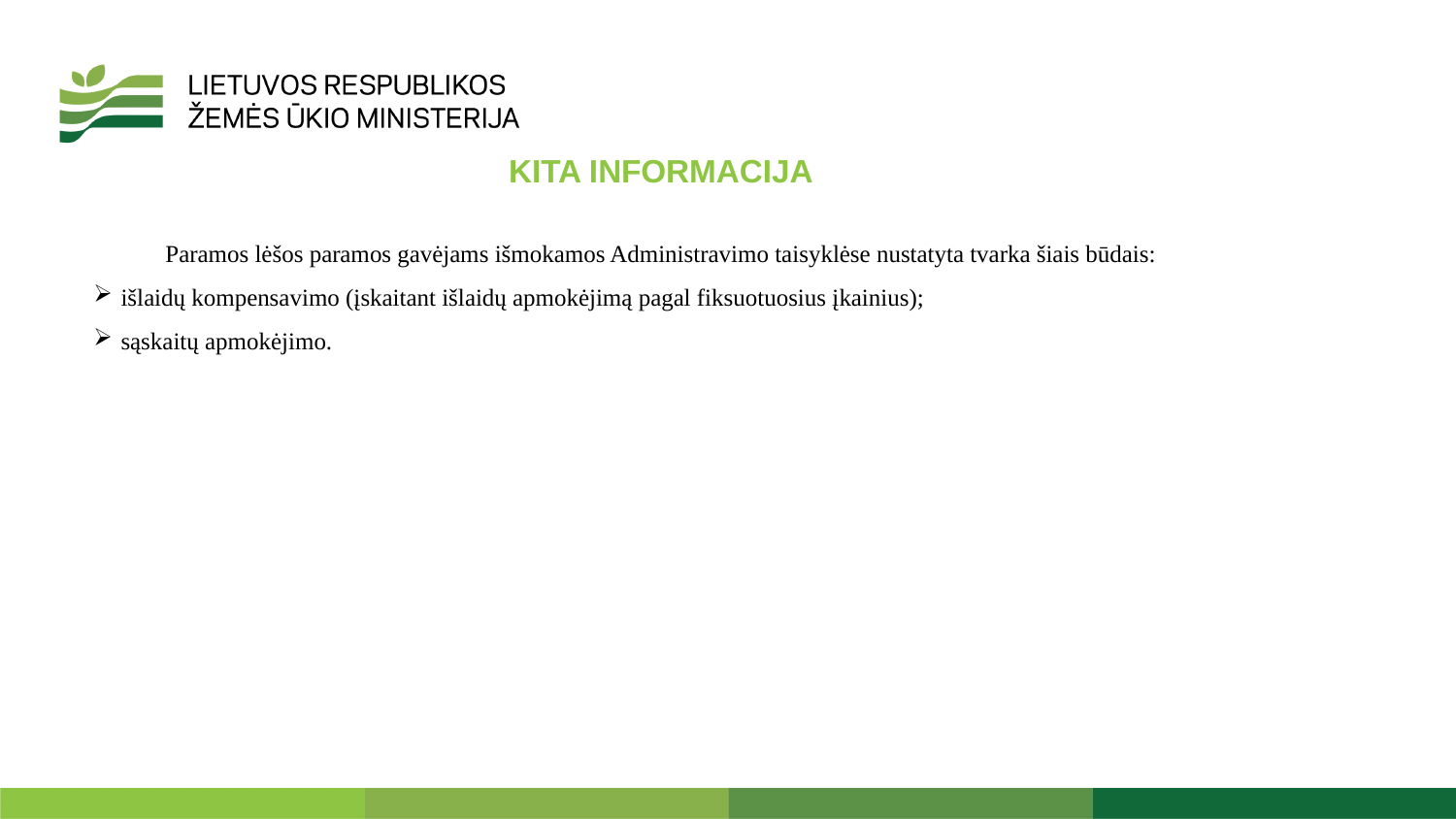

KITA INFORMACIJA
Paramos lėšos paramos gavėjams išmokamos Administravimo taisyklėse nustatyta tvarka šiais būdais:
išlaidų kompensavimo (įskaitant išlaidų apmokėjimą pagal fiksuotuosius įkainius);
sąskaitų apmokėjimo.